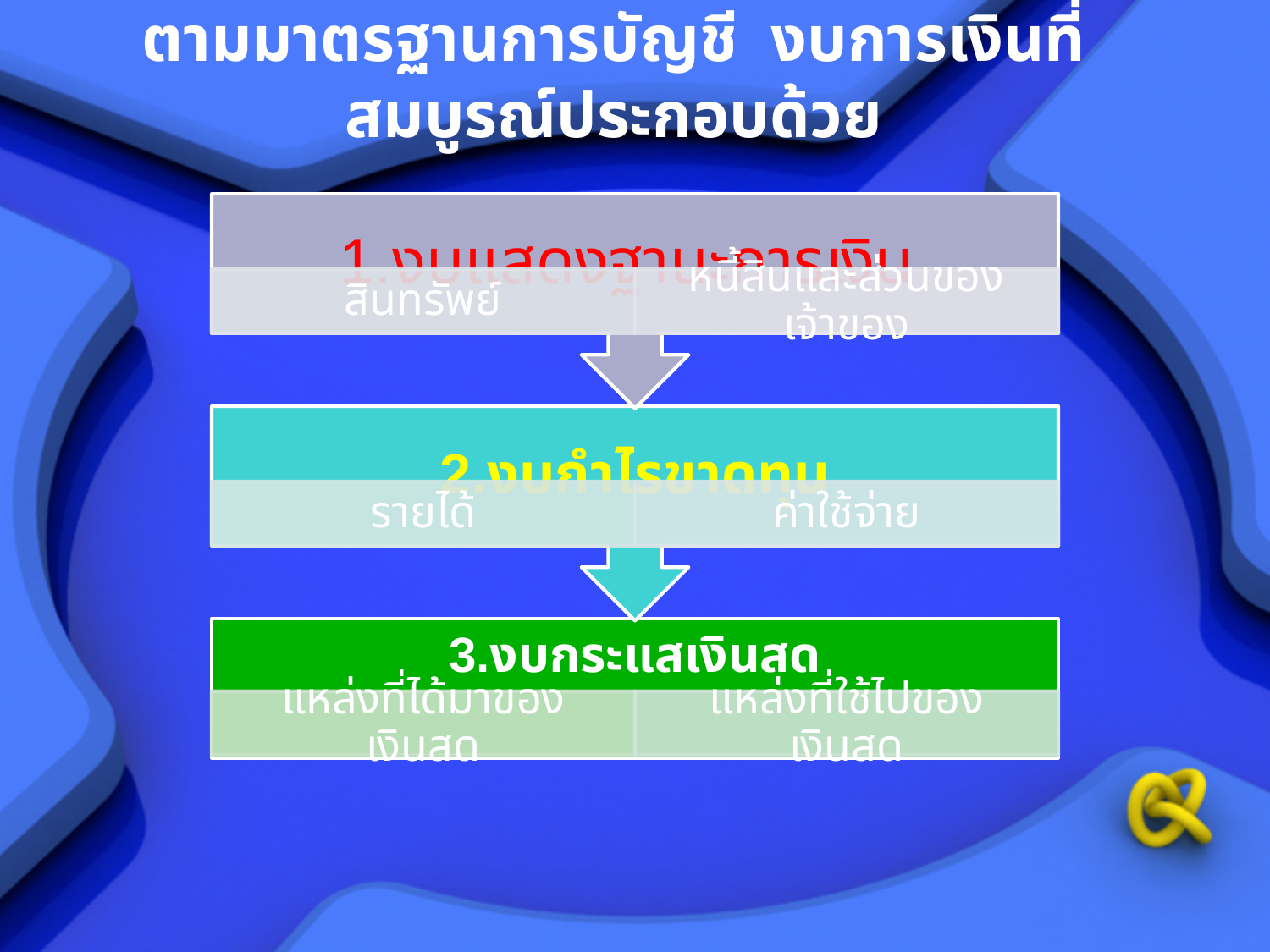

# ตามมาตรฐานการบัญชี  งบการเงินที่สมบูรณ์ประกอบด้วย
3.งบกระแสเงินสด
แหล่งที่ได้มาของเงินสด
แหล่งที่ใช้ไปของเงินสด
2.งบกำไรขาดทุน
รายได้
ค่าใช้จ่าย
1.งบแสดงฐานะการเงิน
สินทรัพย์
หนี้สินและส่วนของเจ้าของ